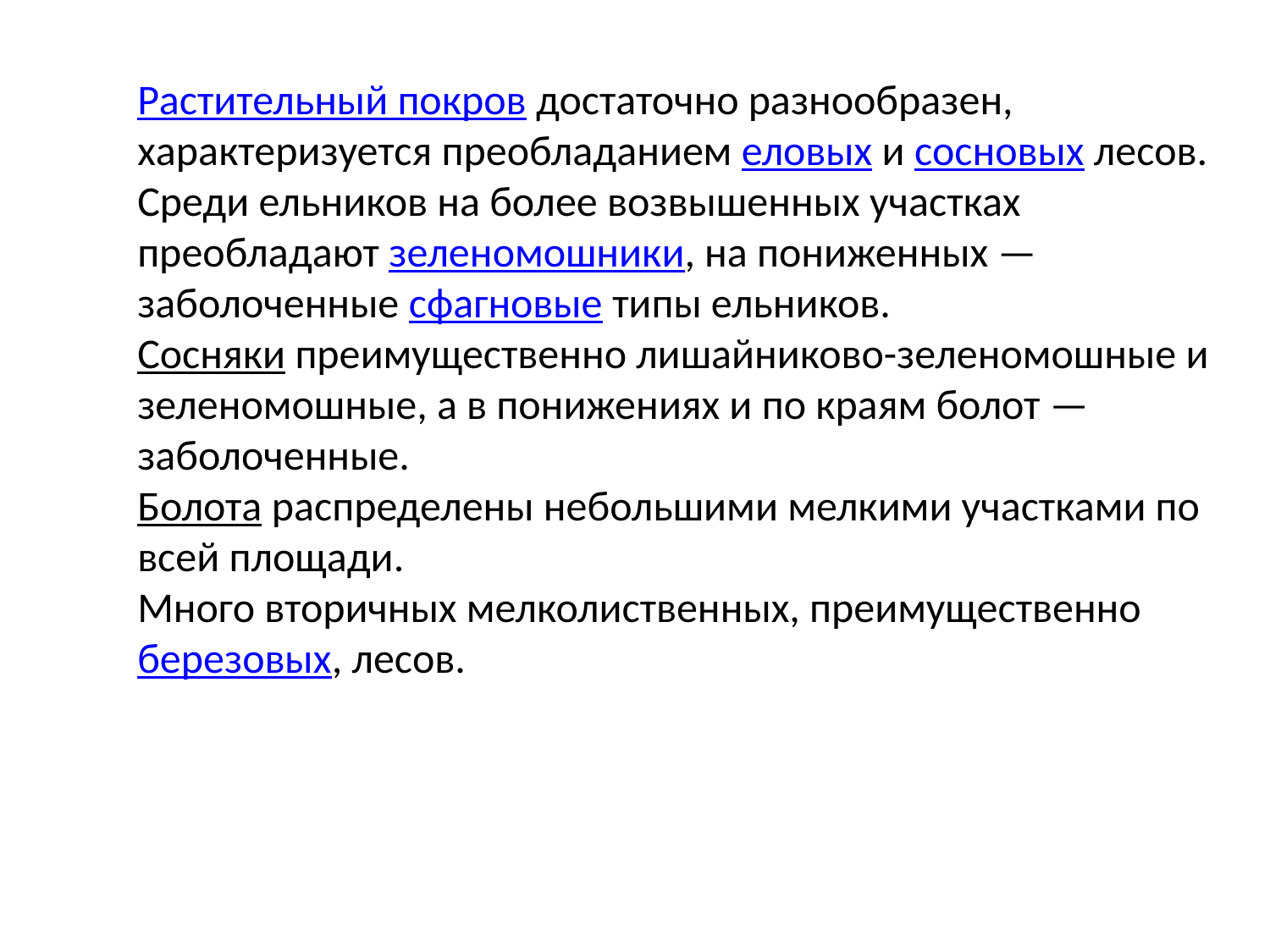

Растительный покров достаточно разнообразен, характеризуется преобладанием еловых и сосновых лесов.
Среди ельников на более возвышенных участках преобладают зеленомошники, на пониженных — заболоченные сфагновые типы ельников.
Сосняки преимущественно лишайниково-зеленомошные и зеленомошные, а в понижениях и по краям болот — заболоченные.
Болота распределены небольшими мелкими участками по всей площади.
Много вторичных мелколиственных, преимущественно березовых, лесов.